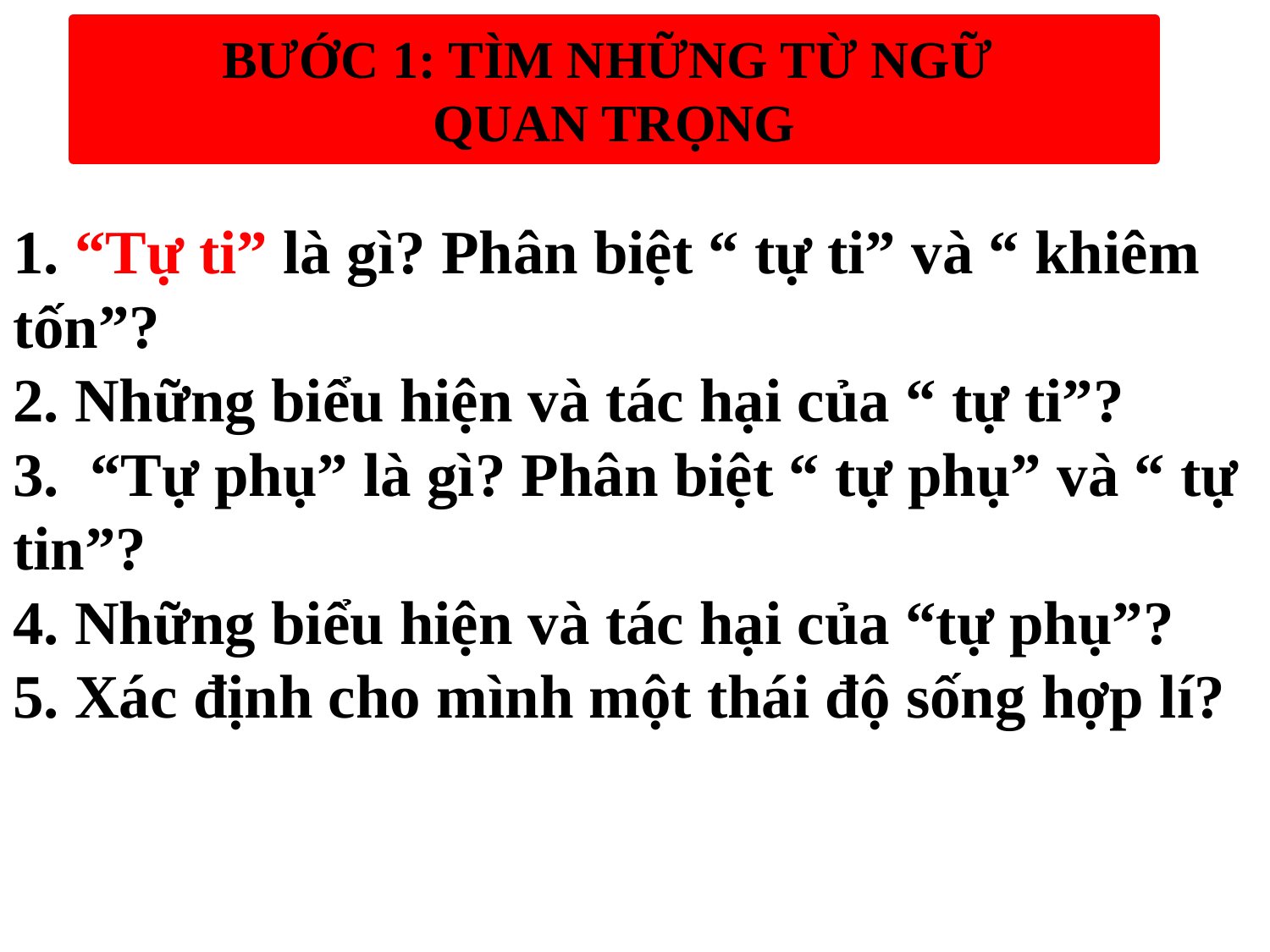

BƯỚC 1: TÌM NHỮNG TỪ NGỮ
QUAN TRỌNG
1. “Tự ti” là gì? Phân biệt “ tự ti” và “ khiêm tốn”?
2. Những biểu hiện và tác hại của “ tự ti”?
3.  “Tự phụ” là gì? Phân biệt “ tự phụ” và “ tự tin”?
4. Những biểu hiện và tác hại của “tự phụ”?
5. Xác định cho mình một thái độ sống hợp lí?